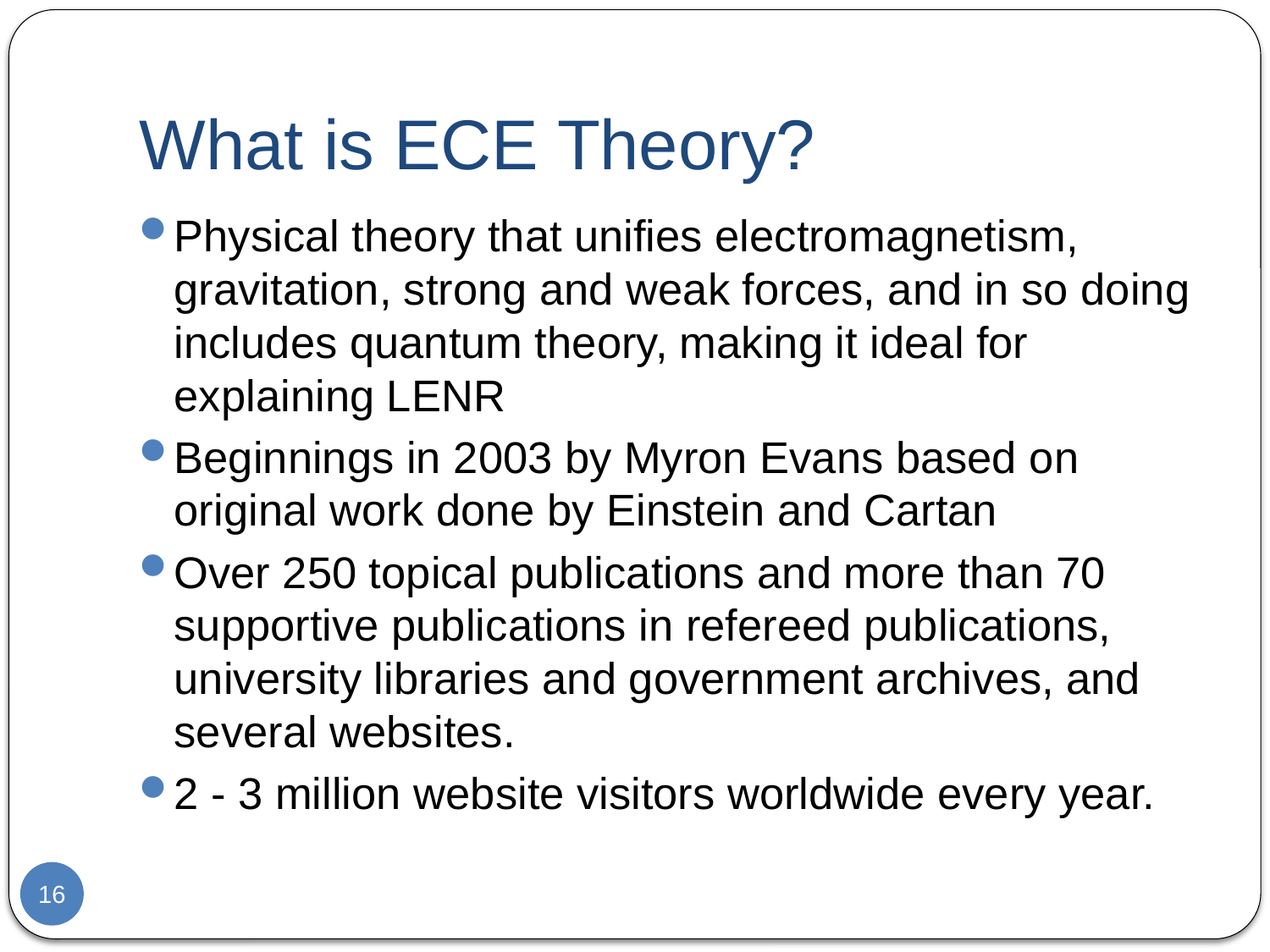

# What is ECE Theory?
Physical theory that unifies electromagnetism, gravitation, strong and weak forces, and in so doing includes quantum theory, making it ideal for explaining LENR
Beginnings in 2003 by Myron Evans based on original work done by Einstein and Cartan
Over 250 topical publications and more than 70 supportive publications in refereed publications, university libraries and government archives, and several websites.
2 - 3 million website visitors worldwide every year.

16